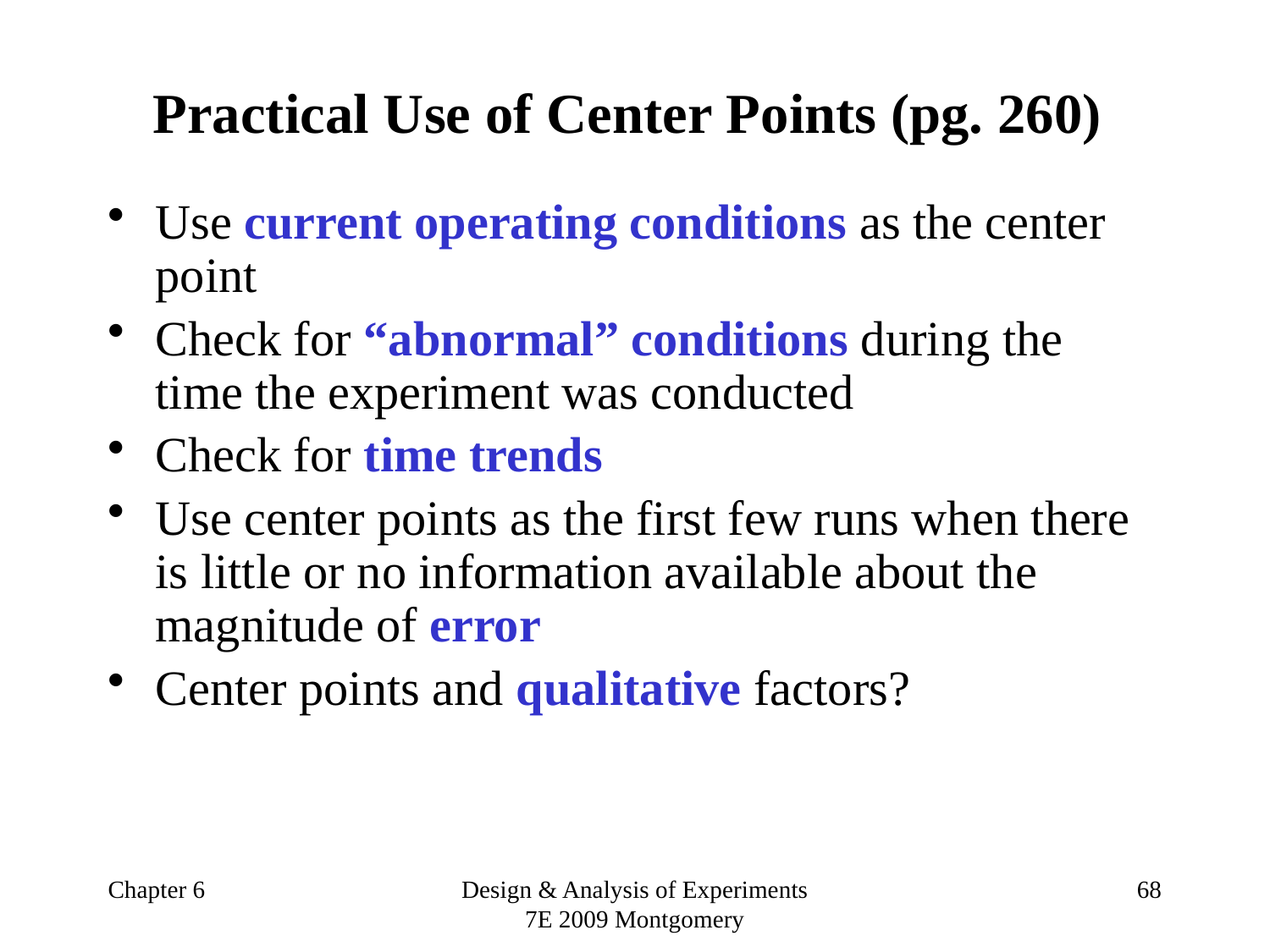

# Practical Use of Center Points (pg. 260)
Use current operating conditions as the center point
Check for “abnormal” conditions during the time the experiment was conducted
Check for time trends
Use center points as the first few runs when there is little or no information available about the magnitude of error
Center points and qualitative factors?
Chapter 6
Design & Analysis of Experiments 7E 2009 Montgomery
68